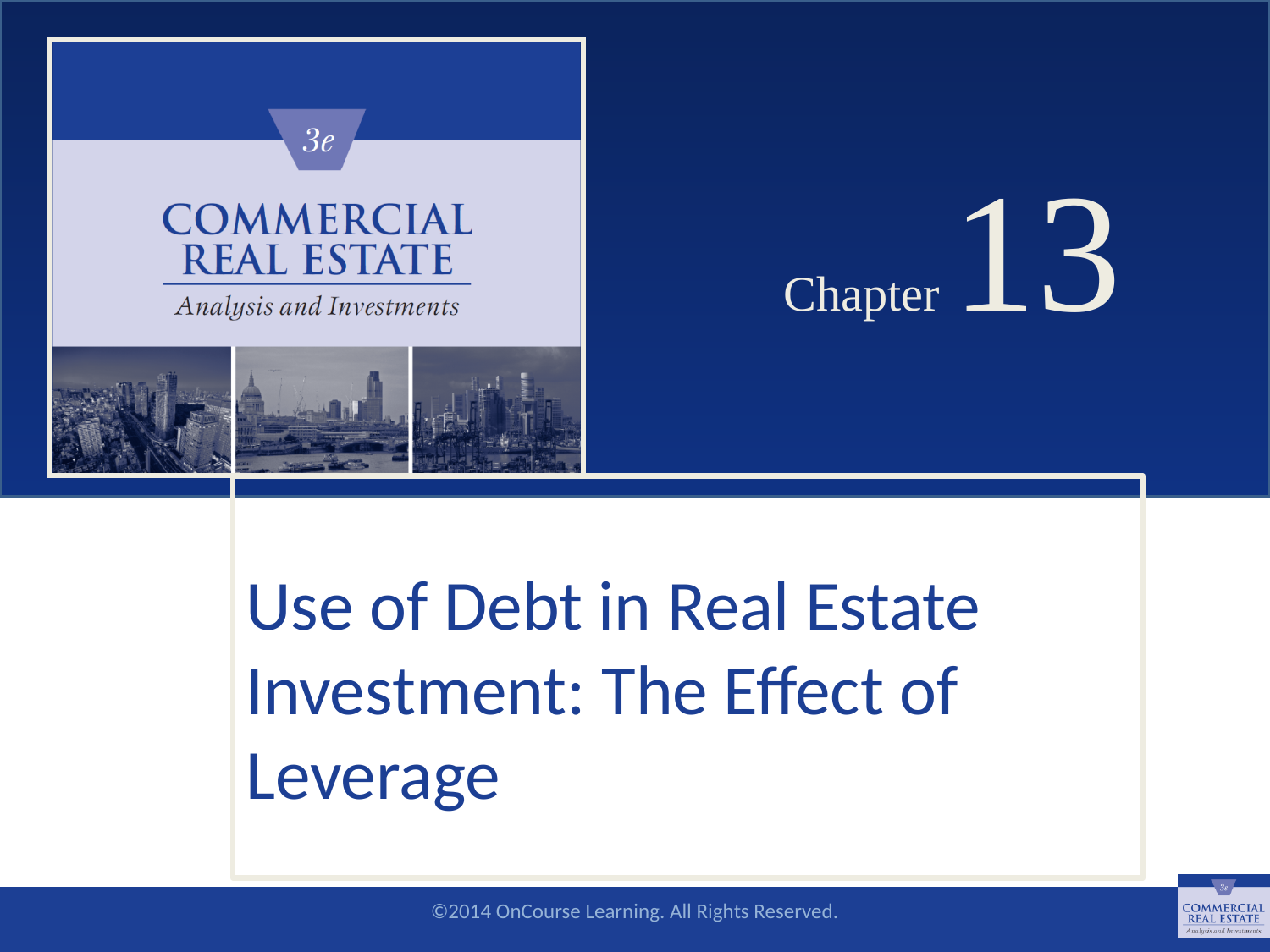

# Chapter 13
Use of Debt in Real Estate Investment: The Effect of Leverage
SLIDE 1